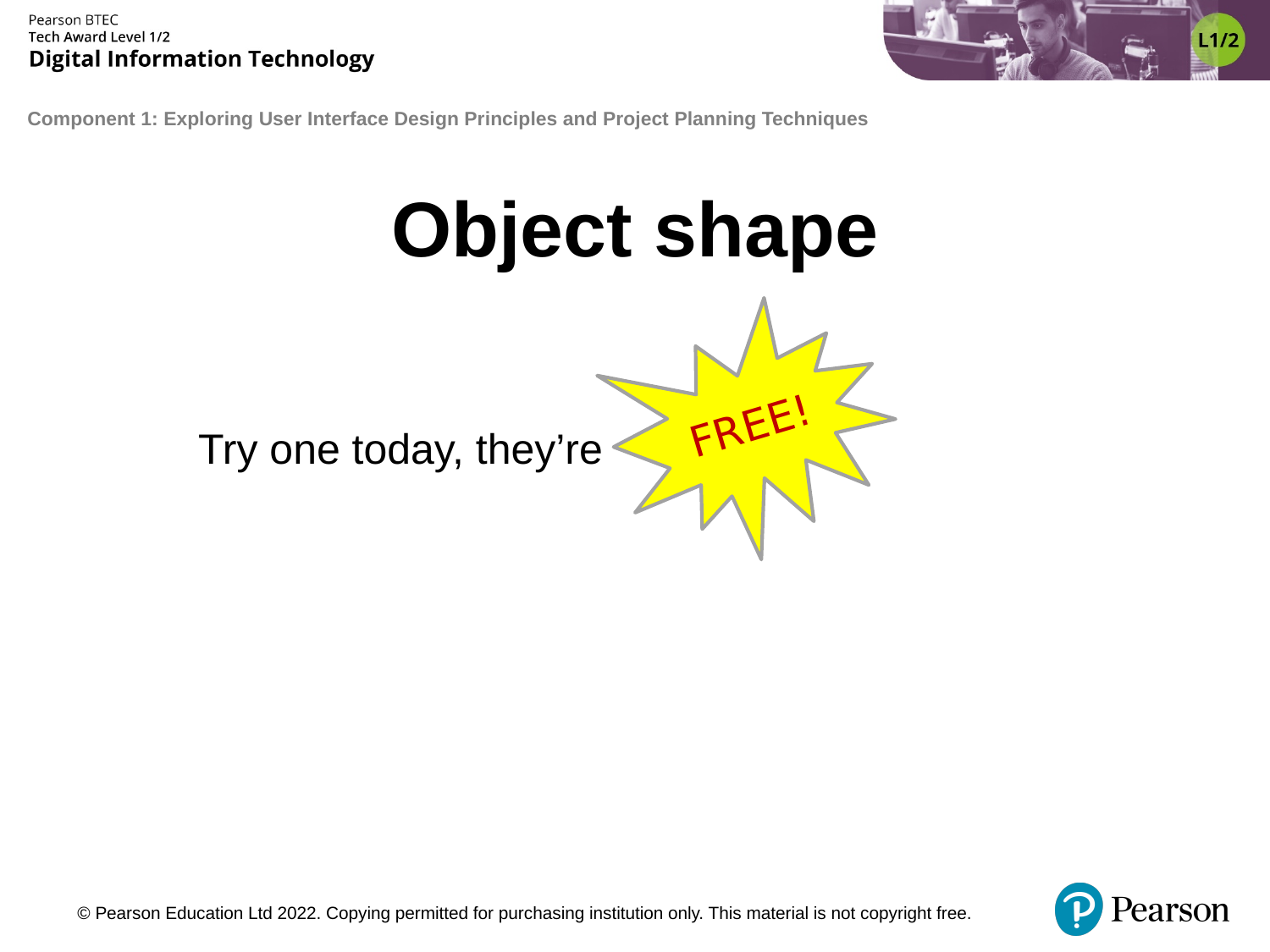

# Object shape

FREE!
Try one today, they’re